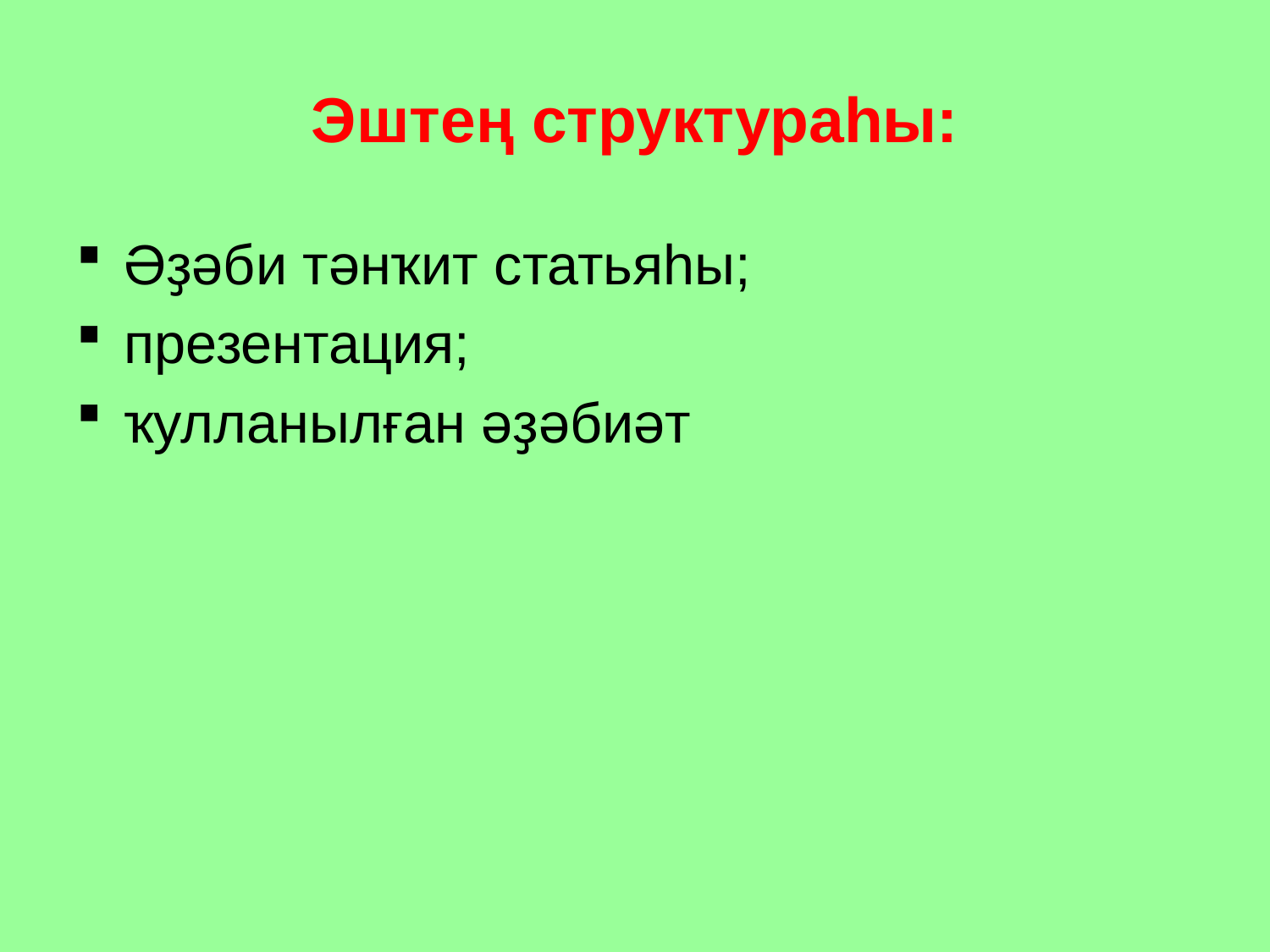

# Эштең структураһы:
Әҙәби тәнҡит статьяһы;
презентация;
ҡулланылған әҙәбиәт